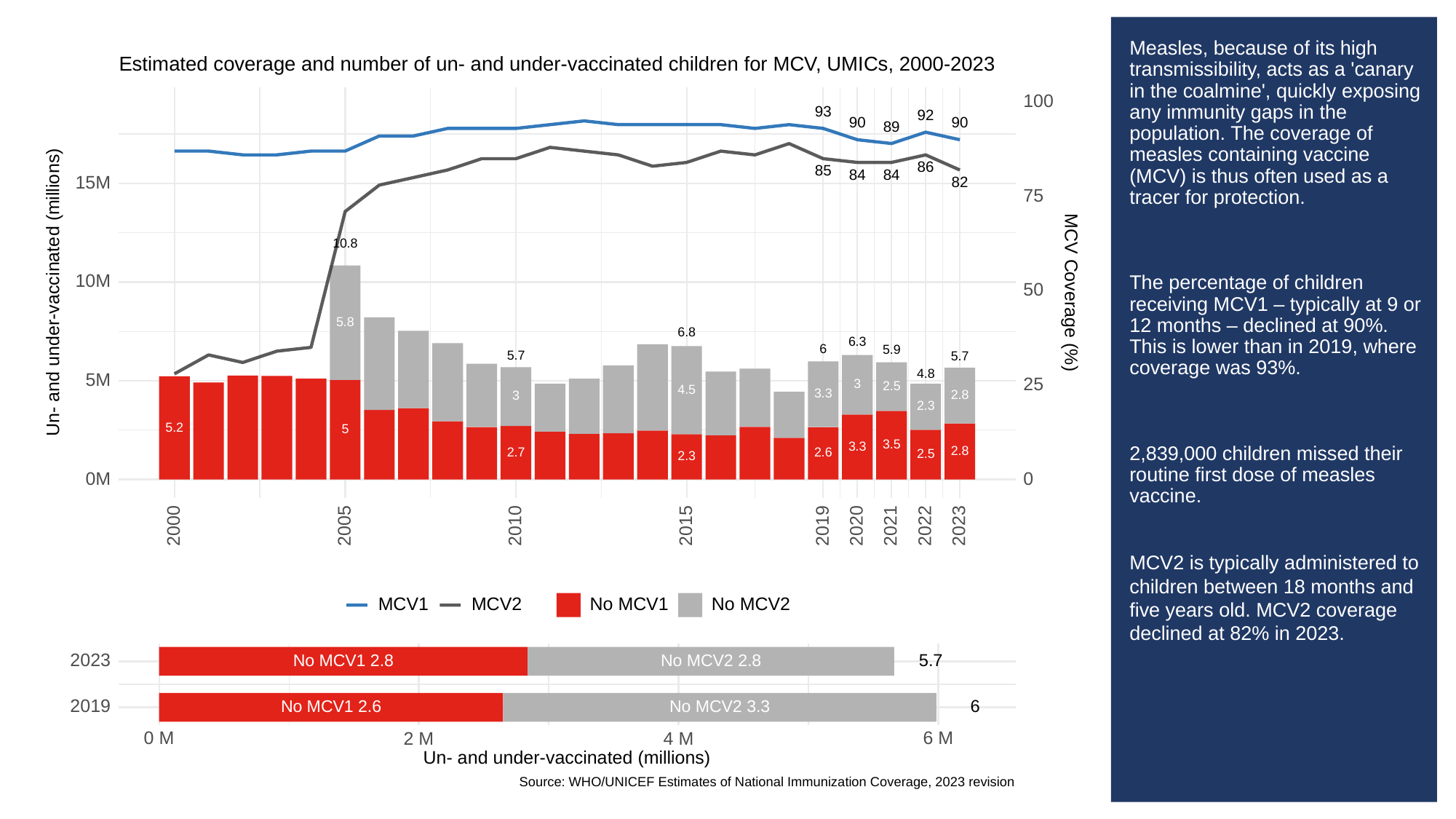

# Measles, because of its high transmissibility, acts as a 'canary in the coalmine', quickly exposing any immunity gaps in the population. The coverage of measles containing vaccine (MCV) is thus often used as a tracer for protection.

The percentage of children receiving MCV1 – typically at 9 or 12 months – declined at 90%. This is lower than in 2019, where coverage was 93%.

2,839,000 children missed their routine first dose of measles vaccine.

MCV2 is typically administered to children between 18 months and five years old. MCV2 coverage declined at 82% in 2023.

Estimated coverage and number of un- and under-vaccinated children for MCV, UMICs, 2000-2023

100
93
92
90
90

89

86
85
84
84
15M
82

75

10.8

10M

50
Un- and under-vaccinated (millions)
MCV Coverage (%)

5.8
6.8

6.3

6
5.9

5.7
5.7

4.8

5M

25

3

2.5

4.5
3.3
2.8
3

2.3

5.2

5

3.5
3.3
2.8
2.7
2.6
2.5
2.3
0M
0

2023
2000
2005
2010
2015
2019
2020
2021
2022

MCV1
MCV2
No MCV1
No MCV2

2023
No MCV1 2.8
No MCV2 2.8
5.7

2019
6
No MCV2 3.3
No MCV1 2.6

0 M
6 M
2 M
4 M
Un- and under-vaccinated (millions)
Source: WHO/UNICEF Estimates of National Immunization Coverage, 2023 revision